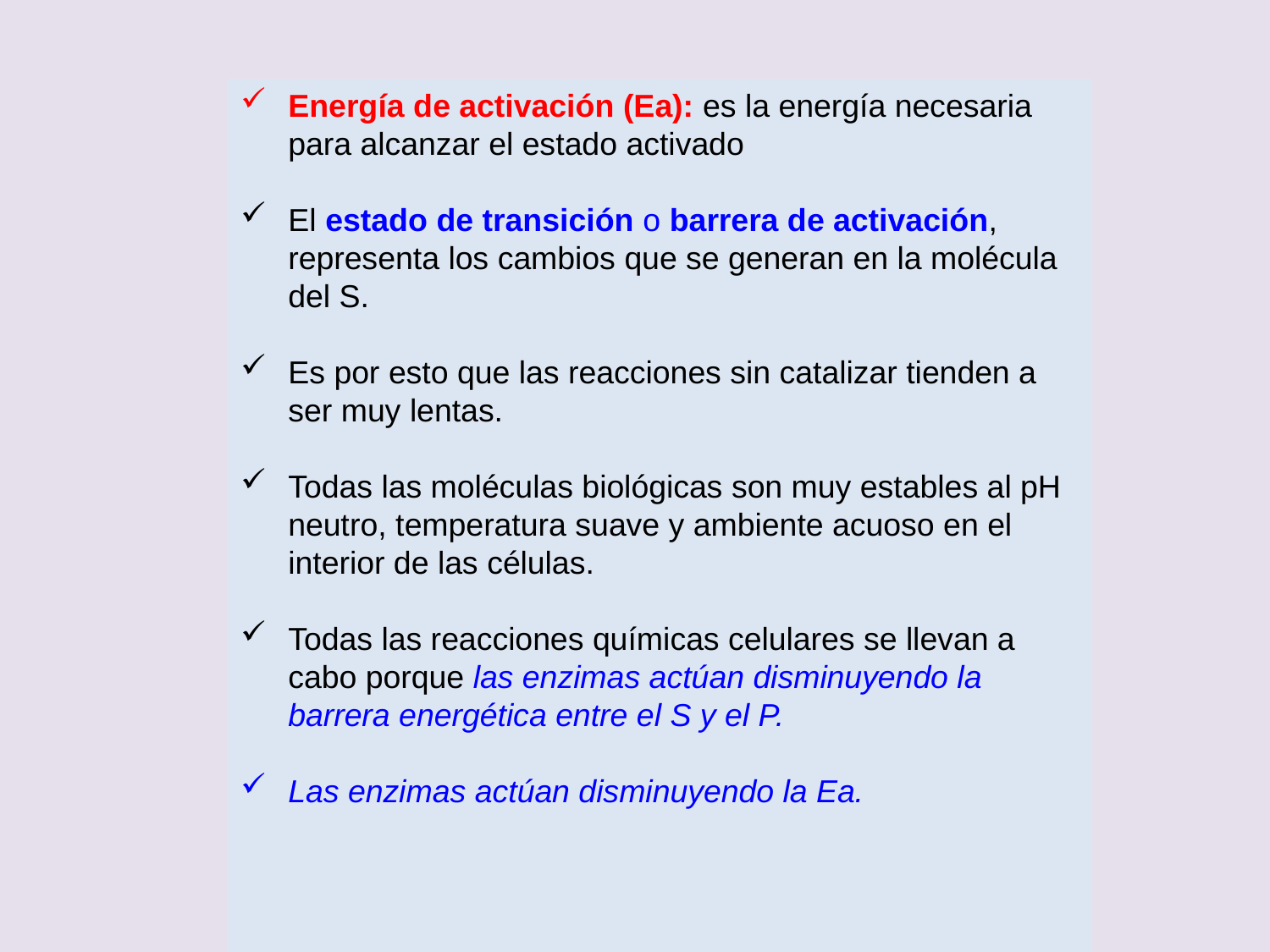

Energía de activación (Ea): es la energía necesaria para alcanzar el estado activado

El estado de transición o barrera de activación, representa los cambios que se generan en la molécula del S.

Es por esto que las reacciones sin catalizar tienden a ser muy lentas.

Todas las moléculas biológicas son muy estables al pH neutro, temperatura suave y ambiente acuoso en el interior de las células.

Todas las reacciones químicas celulares se llevan a cabo porque las enzimas actúan disminuyendo la barrera energética entre el S y el P.

Las enzimas actúan disminuyendo la Ea.